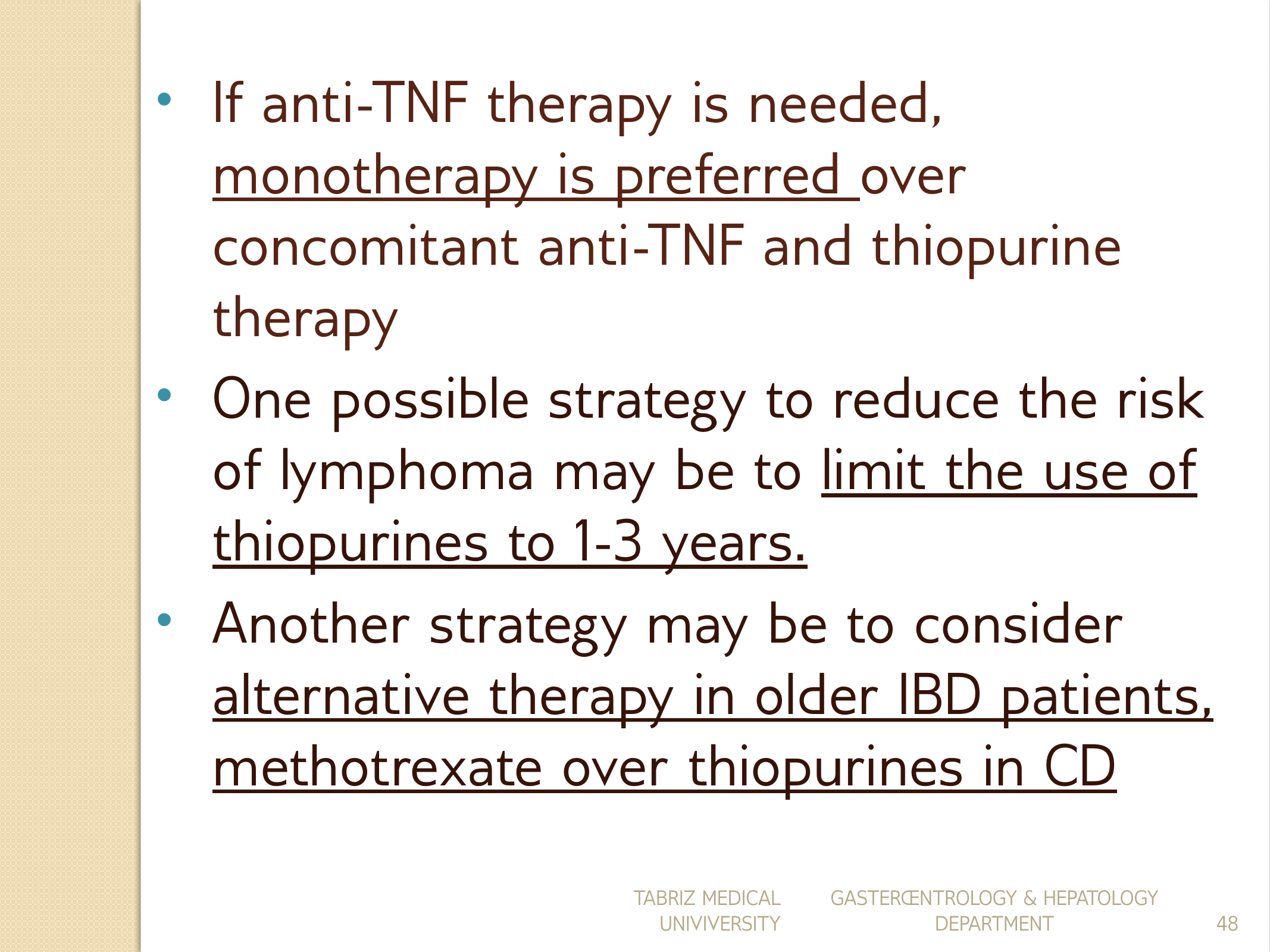

If anti-TNF therapy is needed, monotherapy is preferred over concomitant anti-TNF and thiopurine therapy
One possible strategy to reduce the risk of lymphoma may be to limit the use of thiopurines to 1-3 years.
Another strategy may be to consider alternative therapy in older IBD patients, methotrexate over thiopurines in CD

TABRIZ MEDICAL UNIVIVERSITY
GASTEROENTROLOGY & HEPATOLOGY DEPARTMENT
48